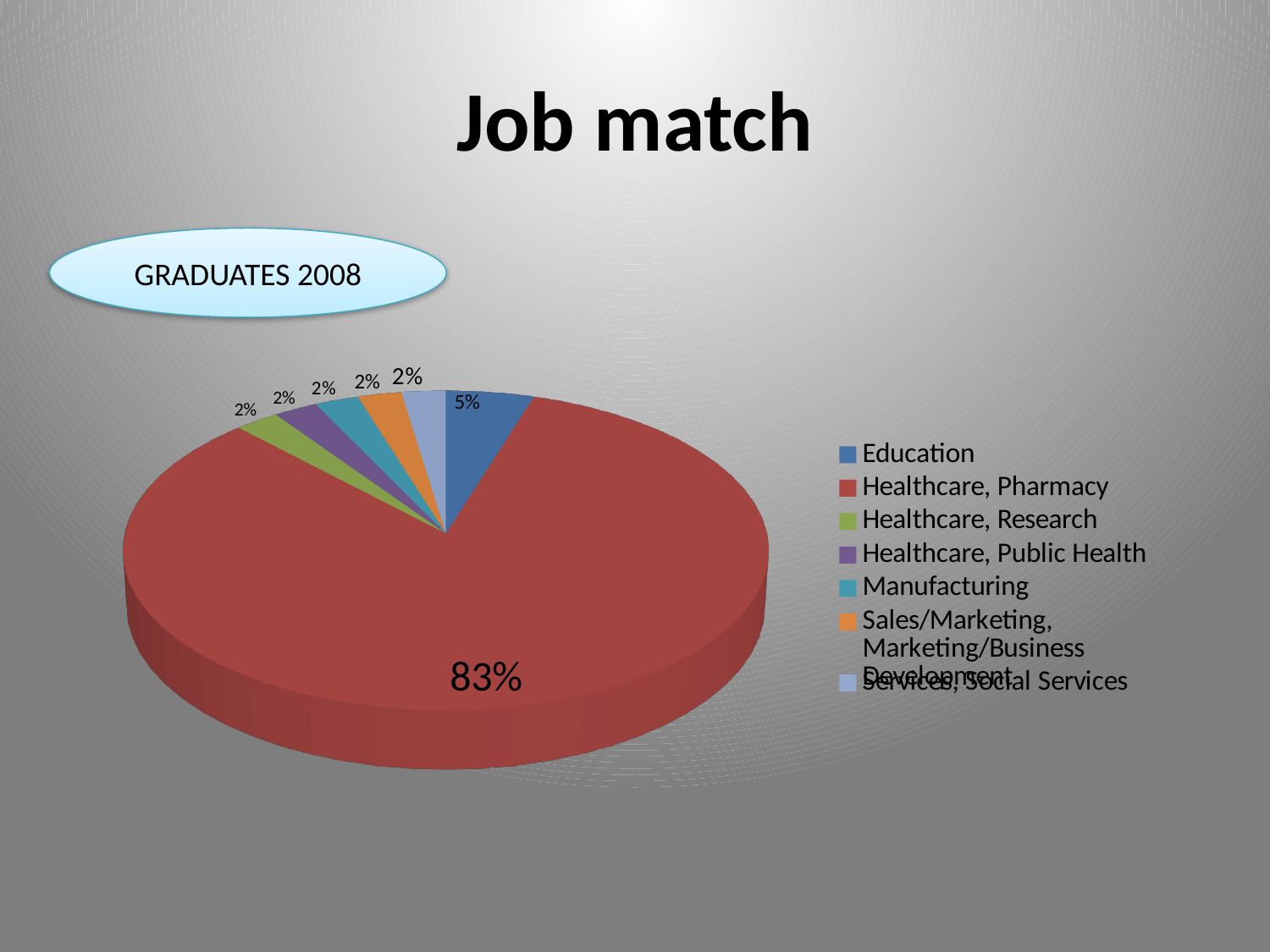

# Job match
GRADUATES 2008

[unsupported chart]